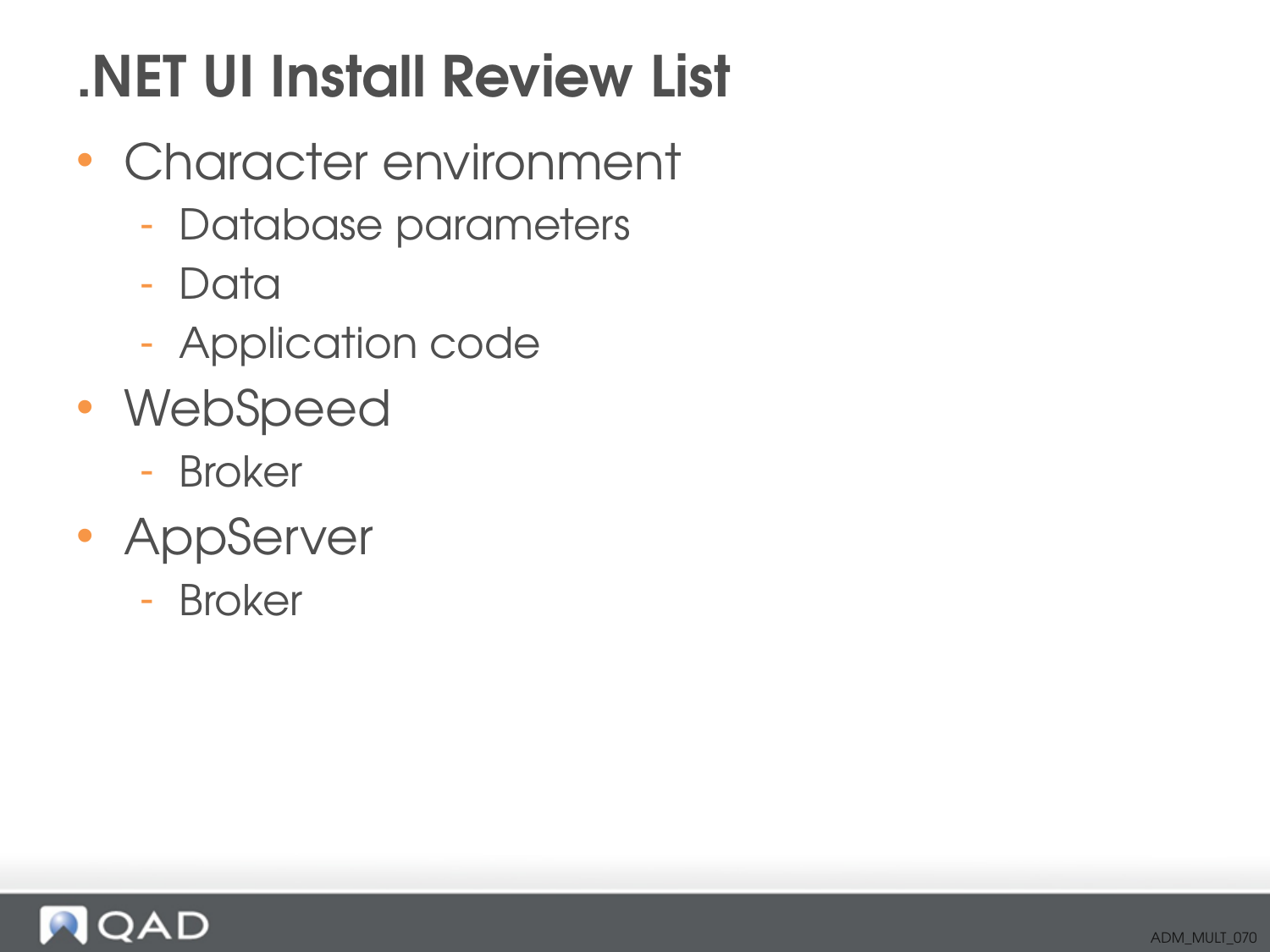

# .NET UI Install Review List
Character environment
Database parameters
Data
Application code
WebSpeed
Broker
AppServer
Broker

ADM_MULT_070